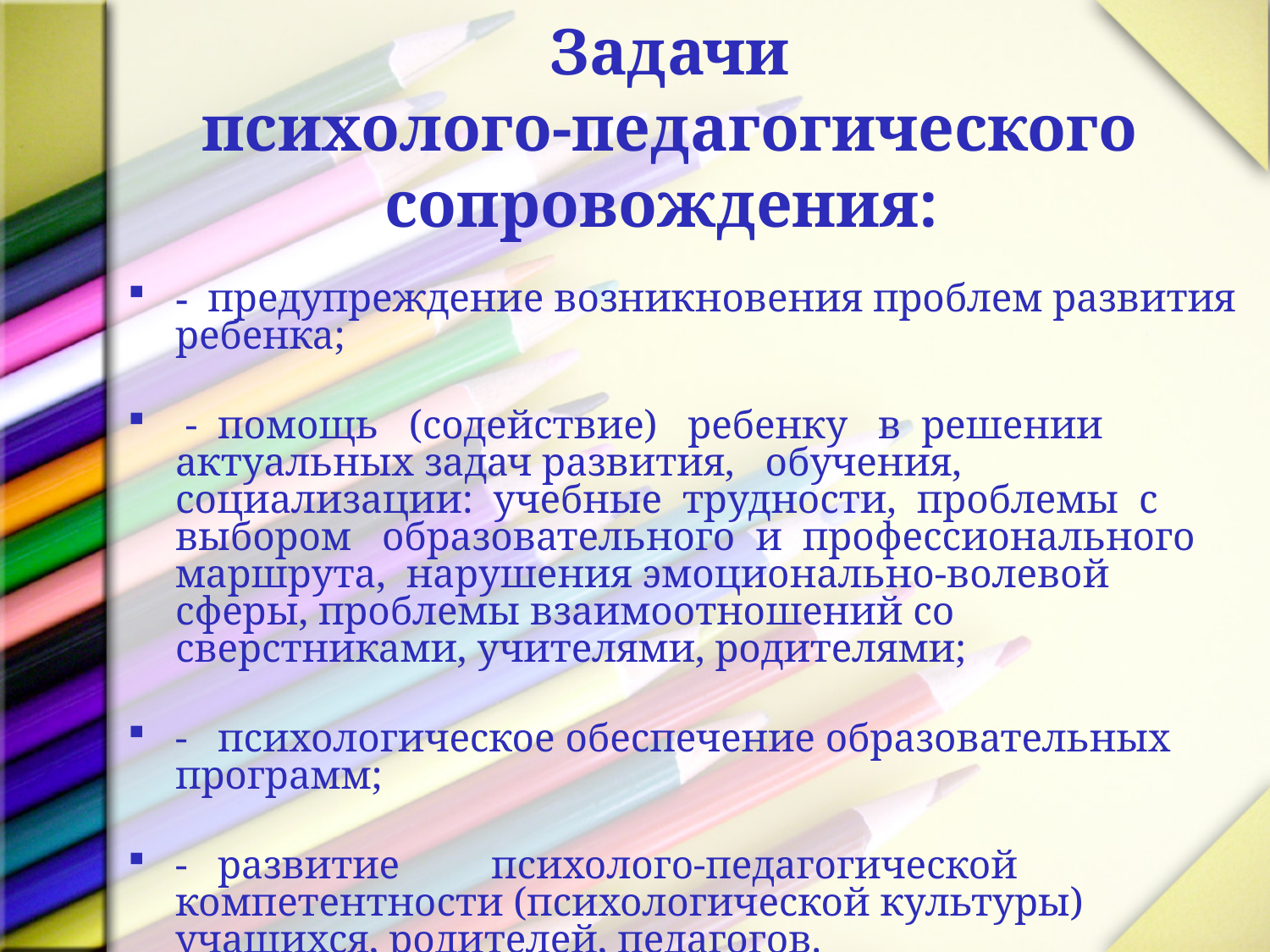

# Задачи психолого-педагогического сопровождения:
-  предупреждение возникновения проблем развития ребенка;

 -  помощь   (содействие)   ребенку   в  решении  актуальных задач развития,   обучения,  социализации:  учебные  трудности,  проблемы  с выбором   образовательного  и  профессионального  маршрута,  нарушения эмоционально-волевой  сферы, проблемы взаимоотношений со сверстниками, учителями, родителями;

-   психологическое обеспечение образовательных программ;

-   развитие         психолого-педагогической        компетентности (психологической культуры) учащихся, родителей, педагогов.